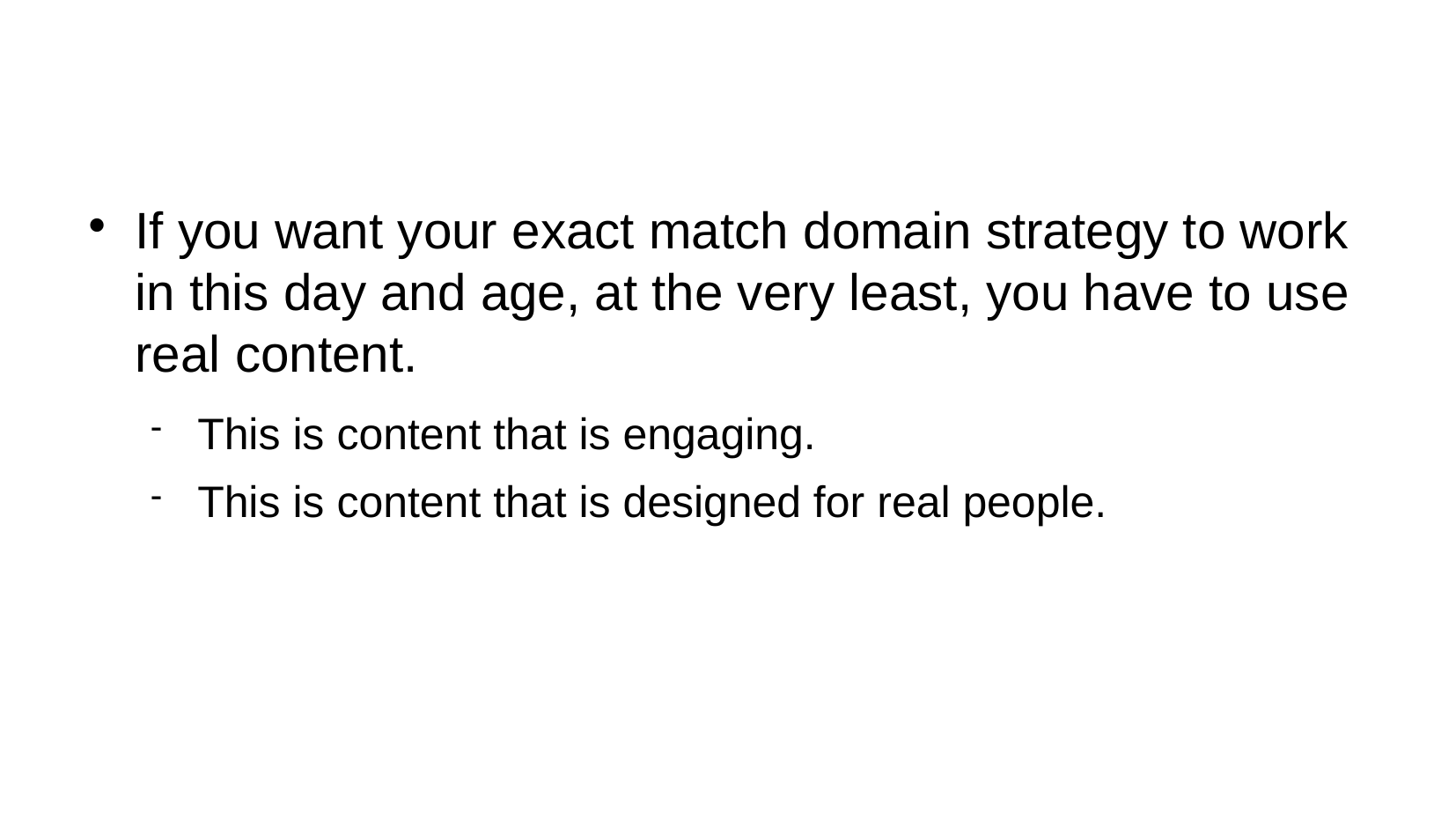

If you want your exact match domain strategy to work in this day and age, at the very least, you have to use real content.
This is content that is engaging.
This is content that is designed for real people.